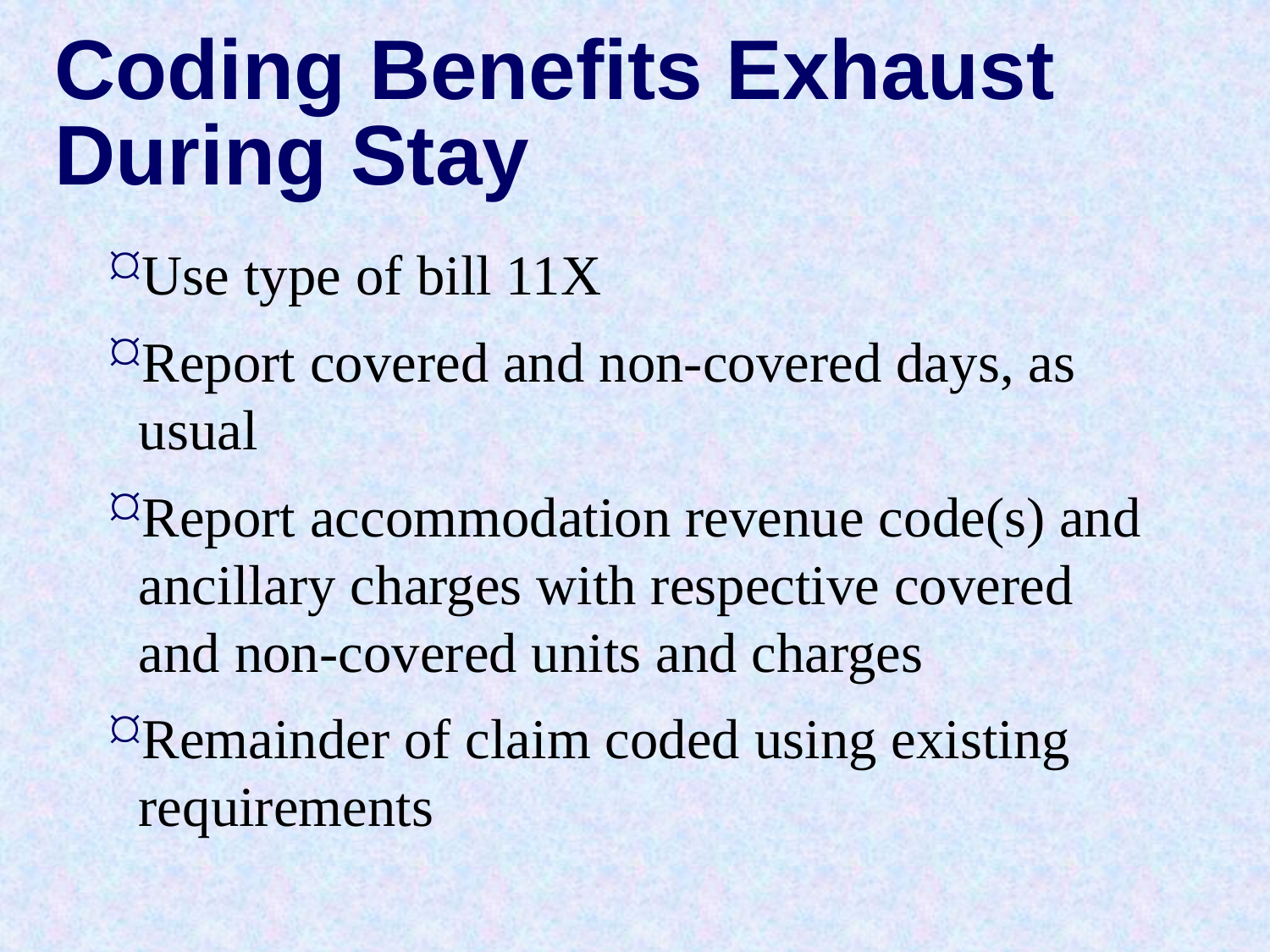

# Coding Benefits Exhaust During Stay
Use type of bill 11X
Report covered and non-covered days, as usual
Report accommodation revenue code(s) and ancillary charges with respective covered and non-covered units and charges
Remainder of claim coded using existing requirements